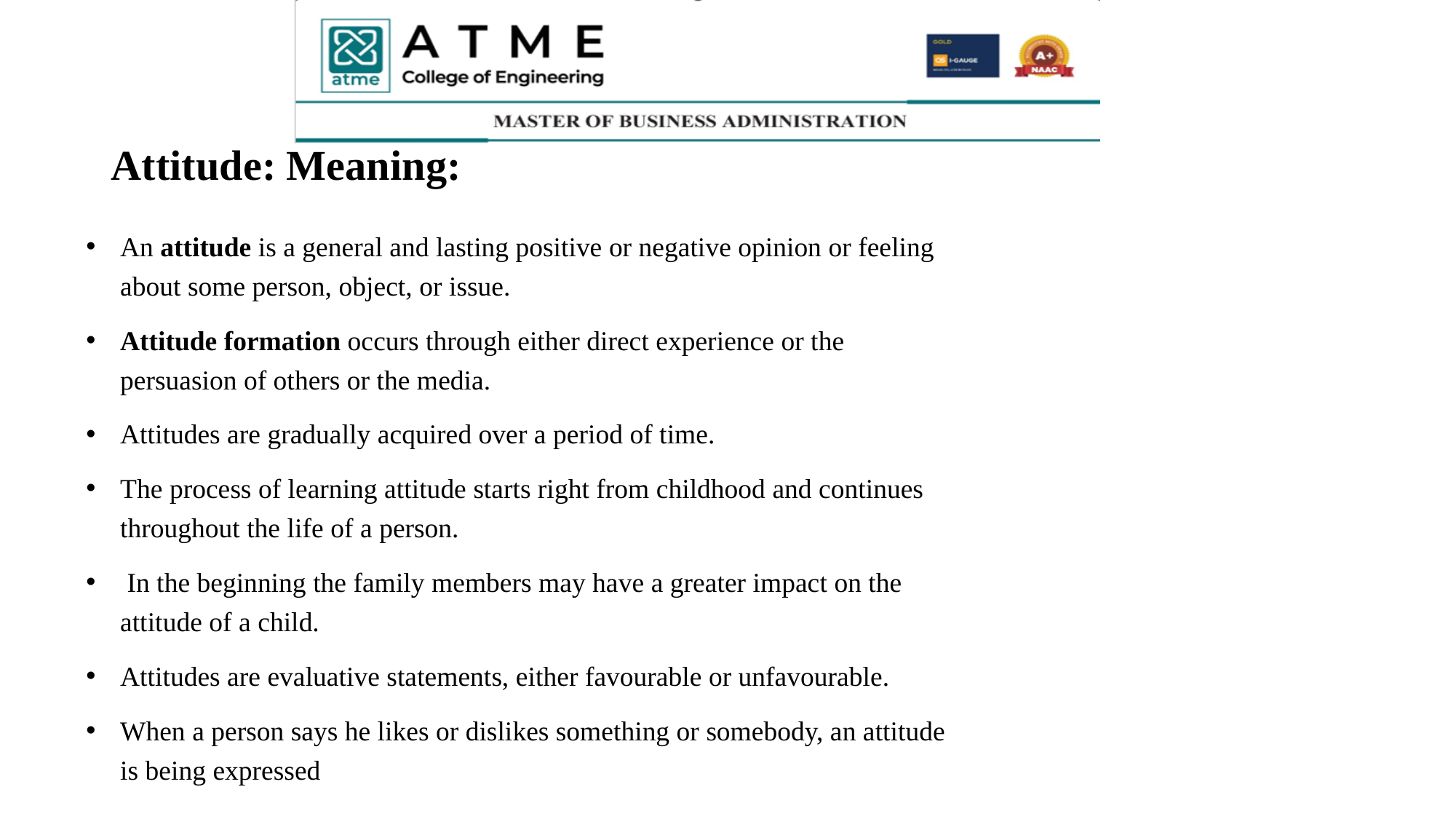

# Attitude: Meaning:

An attitude is a general and lasting positive or negative opinion or feeling about some person, object, or issue.
Attitude formation occurs through either direct experience or the persuasion of others or the media.
Attitudes are gradually acquired over a period of time.
The process of learning attitude starts right from childhood and continues throughout the life of a person.
 In the beginning the family members may have a greater impact on the attitude of a child.
Attitudes are evaluative statements, either favourable or unfavourable.
When a person says he likes or dislikes something or somebody, an attitude is being expressed